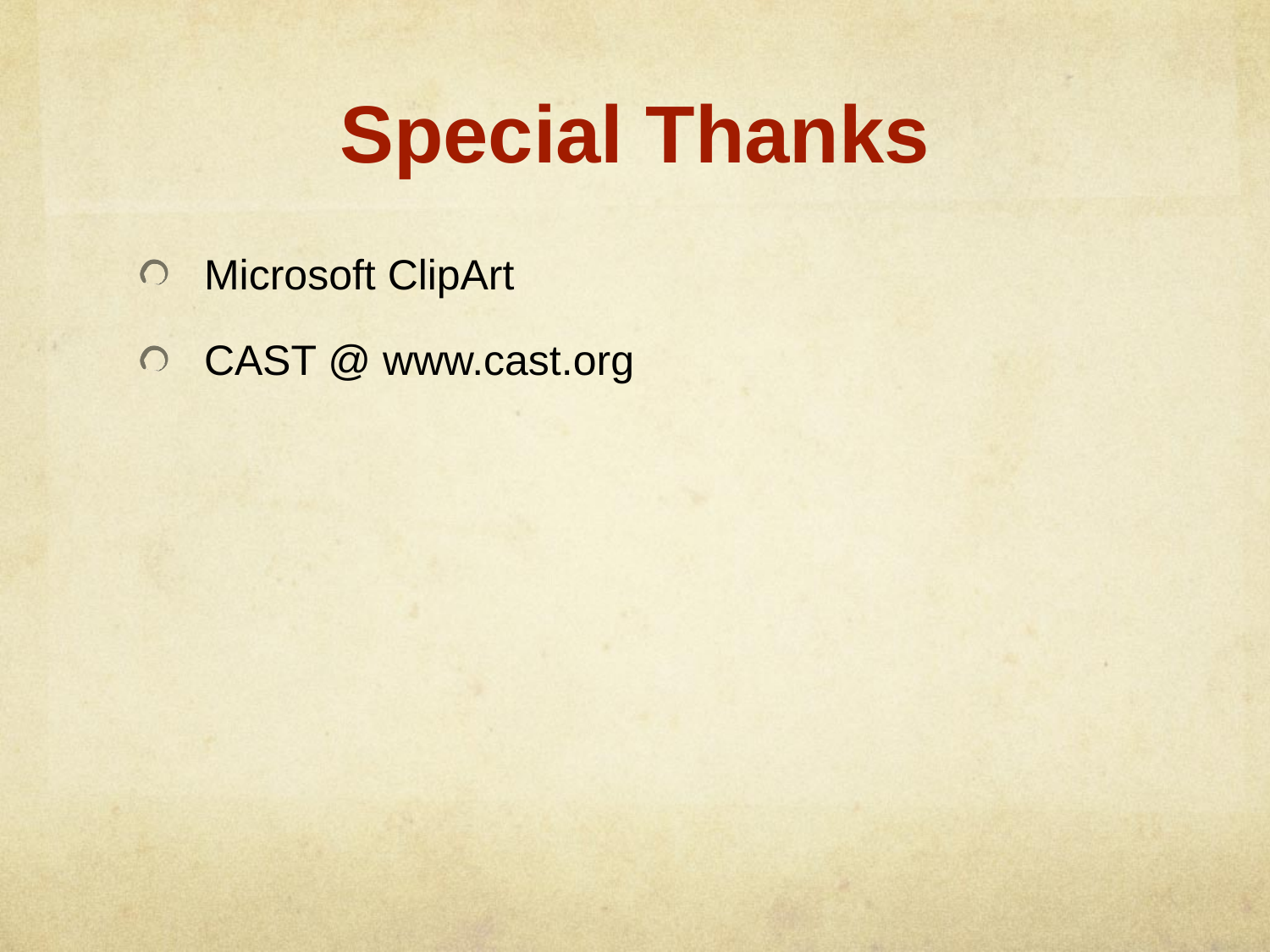

# Special Thanks
Microsoft ClipArt
CAST @ www.cast.org